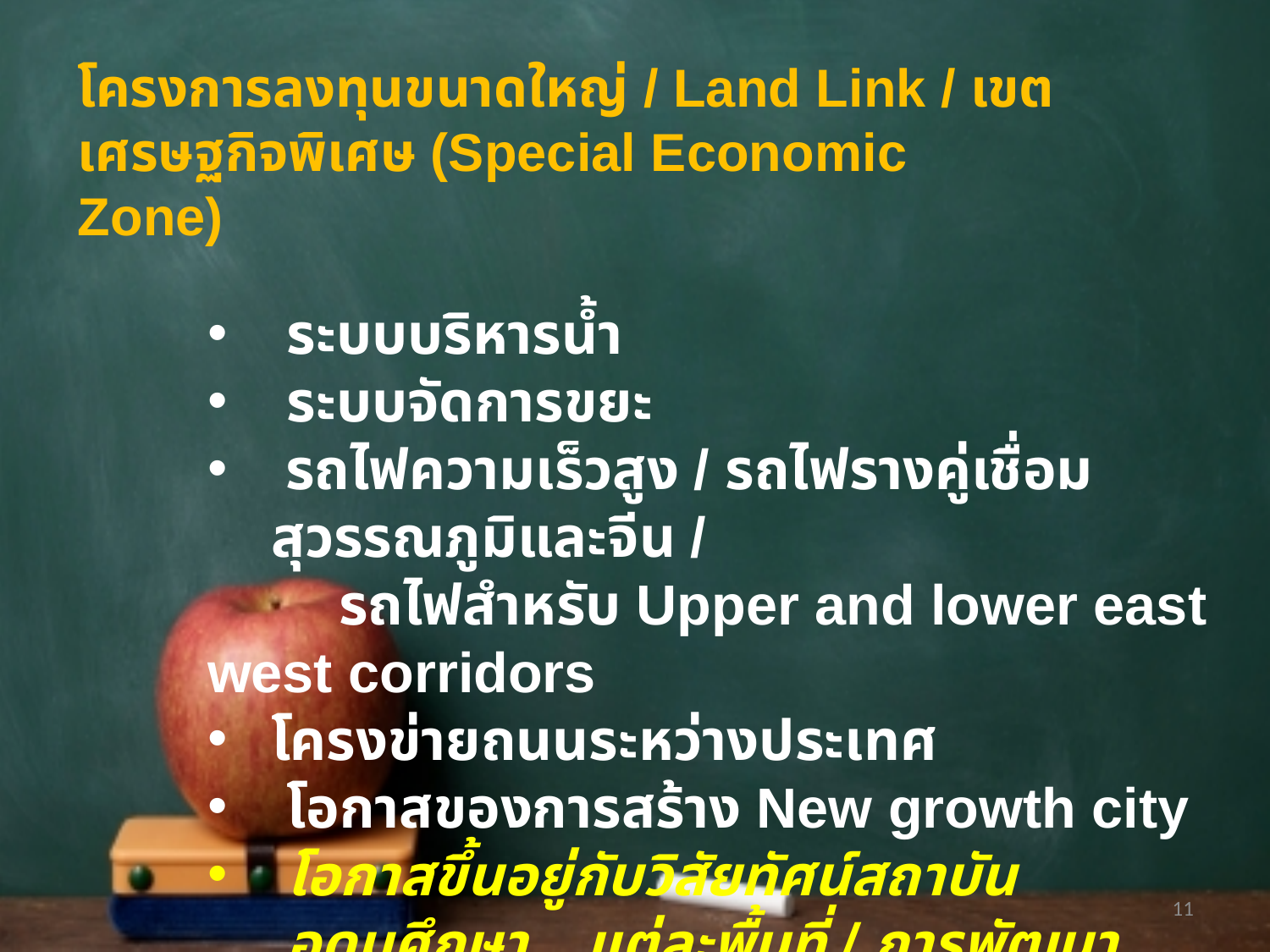

# โครงการลงทุนขนาดใหญ่ / Land Link / เขตเศรษฐกิจพิเศษ (Special Economic Zone)
ระบบบริหารน้ำ
ระบบจัดการขยะ
 รถไฟความเร็วสูง / รถไฟรางคู่เชื่อมสุวรรณภูมิและจีน /
         รถไฟสำหรับ Upper and lower east west corridors
โครงข่ายถนนระหว่างประเทศ
โอกาสของการสร้าง New growth city
โอกาสขึ้นอยู่กับวิสัยทัศน์สถาบันอุดมศึกษา    แต่ละพื้นที่ / การพัฒนากำลังคนรองรับศูนย์กลางเศรษฐกิจใหม่ระดับอนุภูมิภาค
11